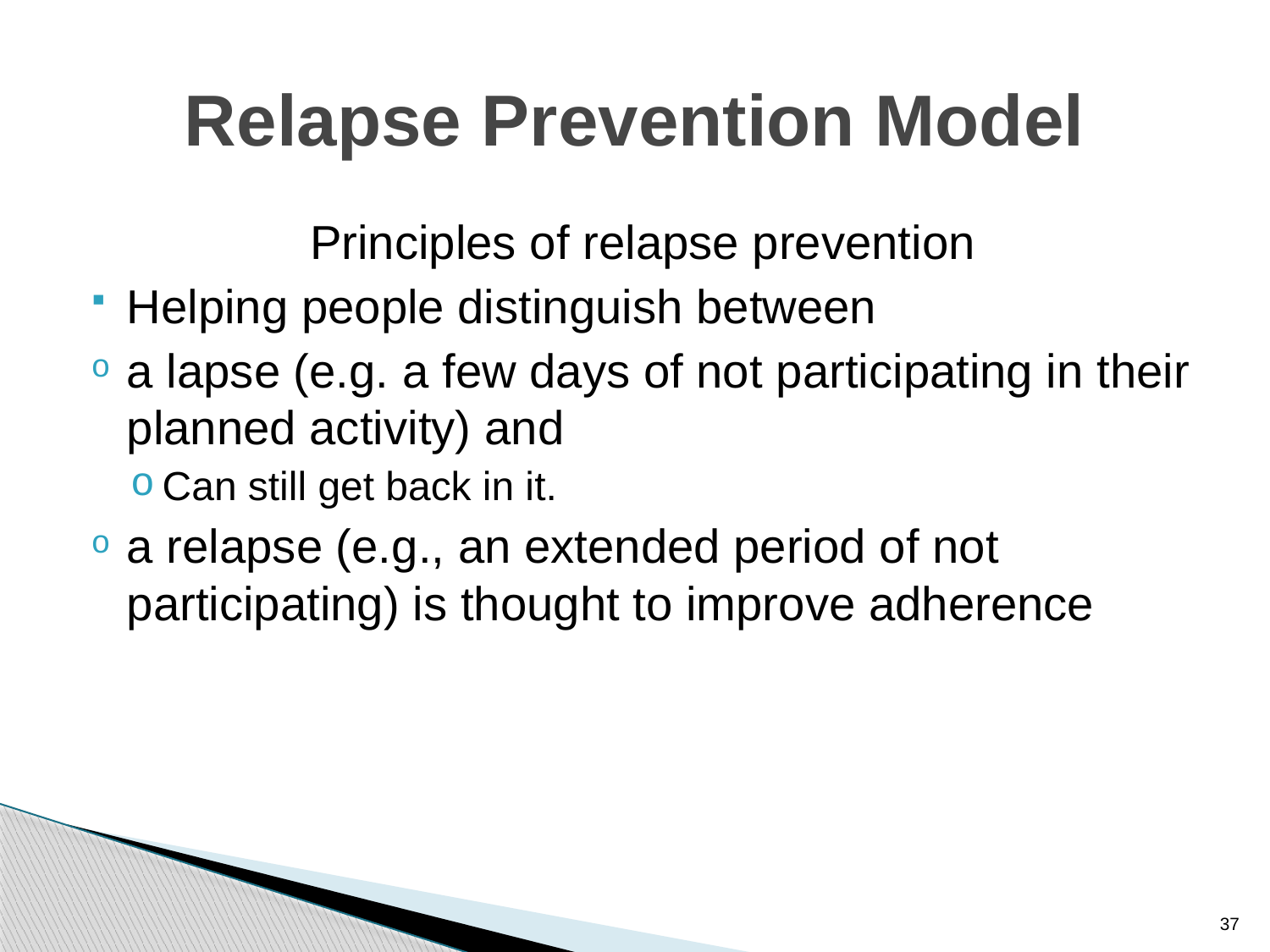

# Relapse Prevention Model
Principles of relapse prevention
Helping people distinguish between
a lapse (e.g. a few days of not participating in their planned activity) and
Can still get back in it.
a relapse (e.g., an extended period of not participating) is thought to improve adherence

37